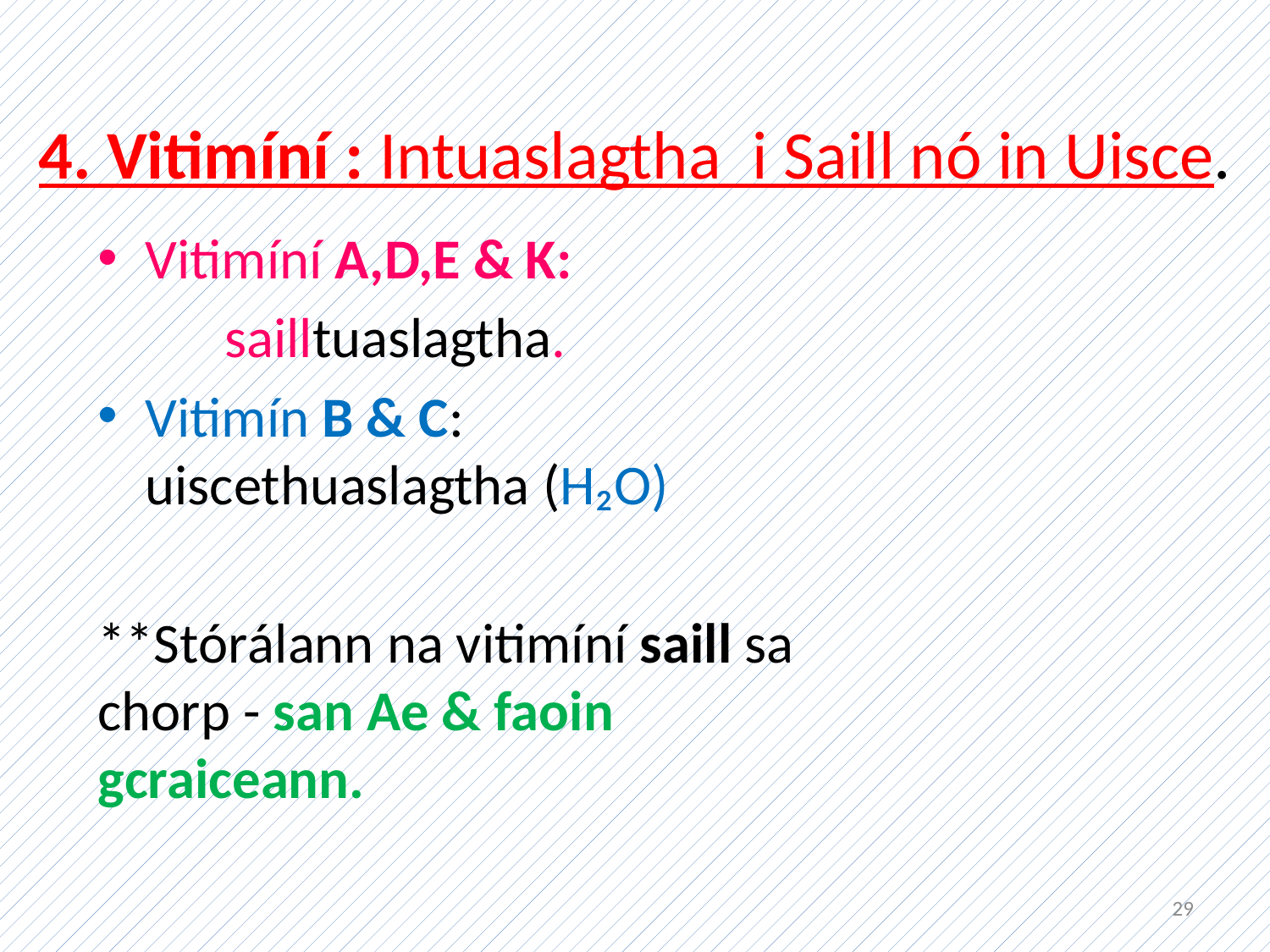

# 4. Vitimíní : Intuaslagtha  i Saill nó in Uisce.
Vitimíní A,D,E & K:
	sailltuaslagtha.
Vitimín B & C: uiscethuaslagtha (H₂O)

**Stórálann na vitimíní saill sa chorp - san Ae & faoin gcraiceann.

29